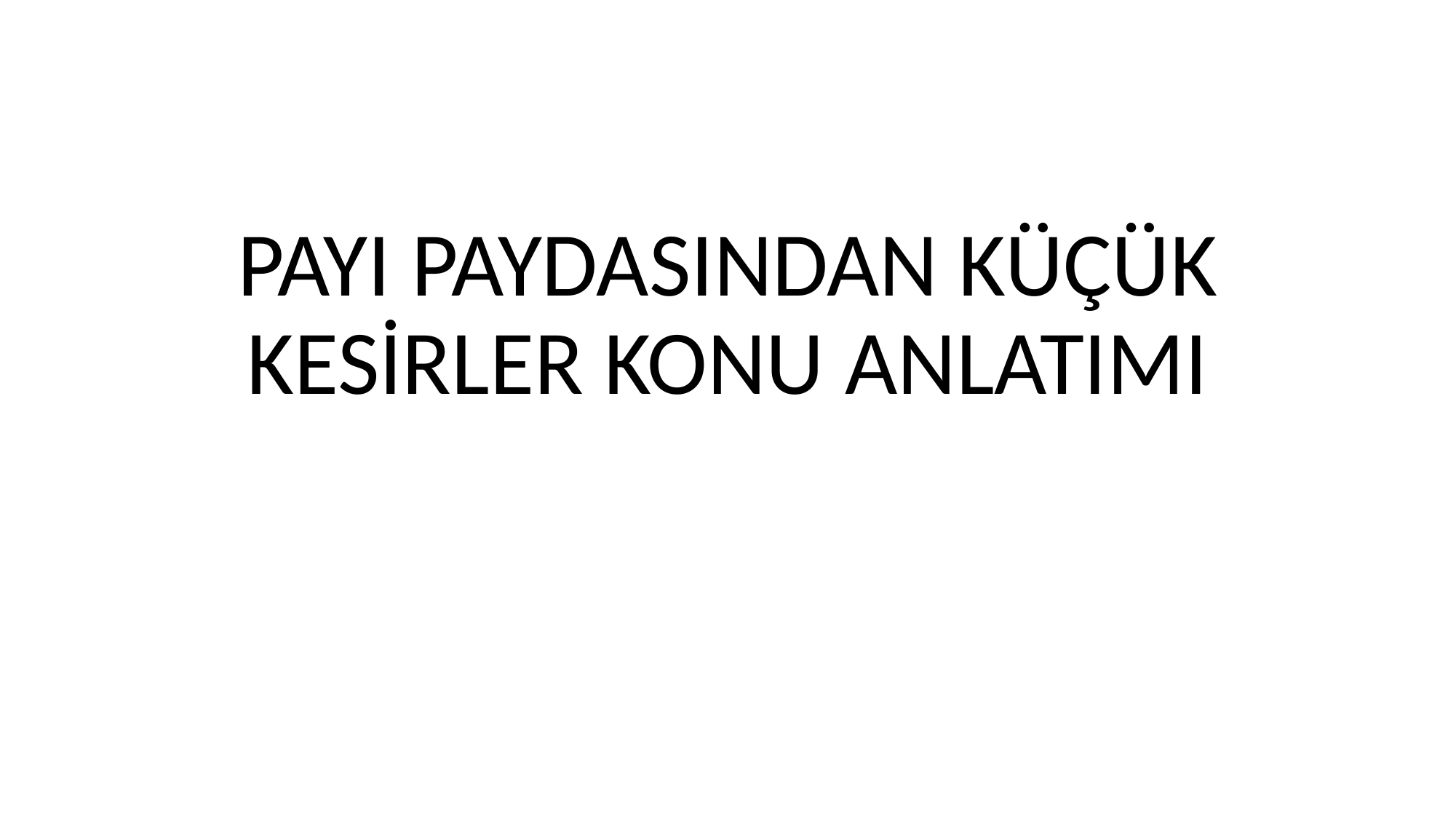

# PAYI PAYDASINDAN KÜÇÜK KESİRLER KONU ANLATIMI